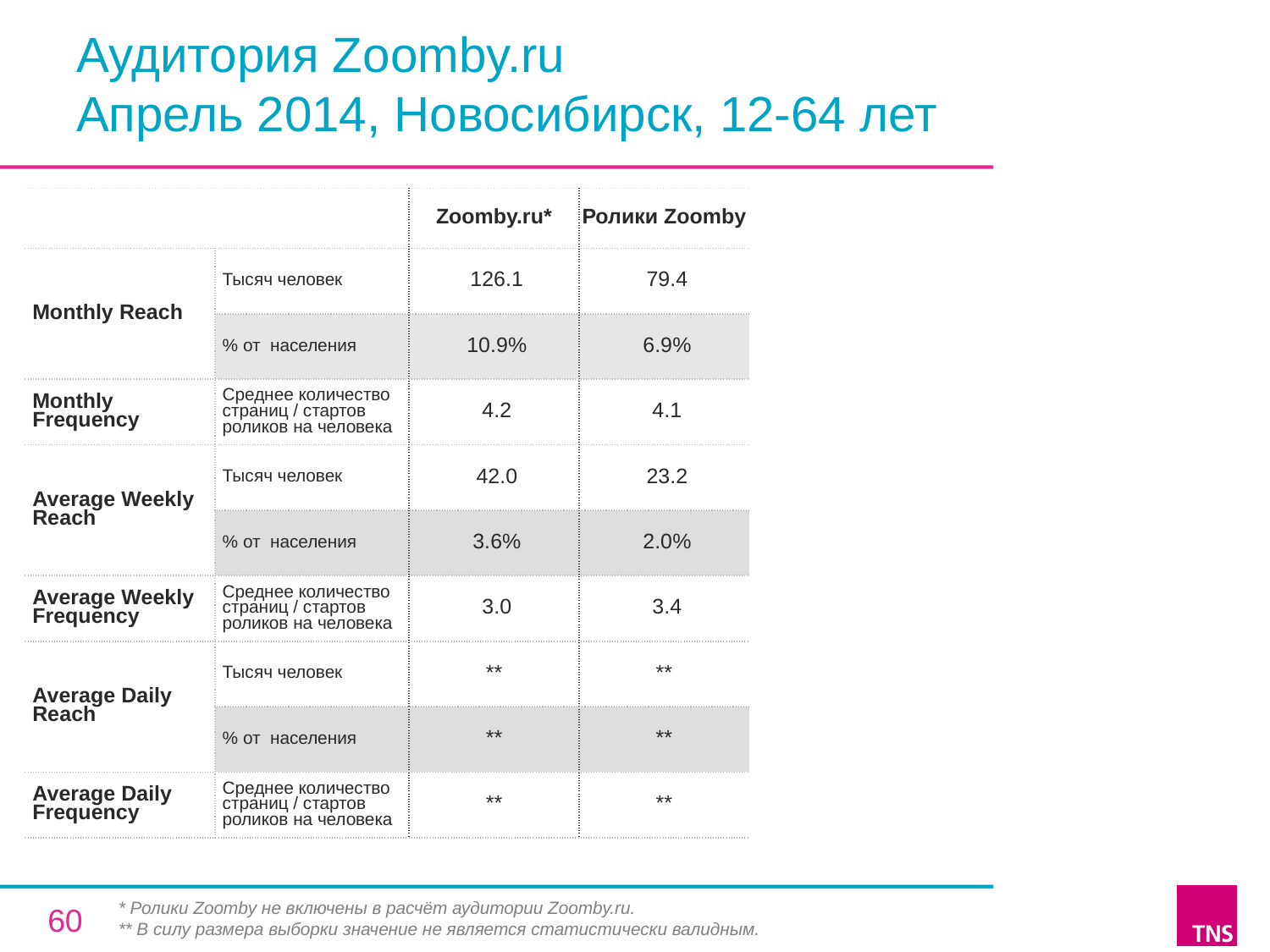

# Аудитория Zoomby.ru Апрель 2014, Новосибирск, 12-64 лет
|  |  | Zoomby.ru\* | Ролики Zoomby |
| --- | --- | --- | --- |
| Monthly Reach | Тысяч человек | 126.1 | 79.4 |
|  | % от населения | 10.9% | 6.9% |
| Monthly Frequency | Среднее количество страниц / стартов роликов на человека | 4.2 | 4.1 |
| Average Weekly Reach | Тысяч человек | 42.0 | 23.2 |
|  | % от населения | 3.6% | 2.0% |
| Average Weekly Frequency | Среднее количество страниц / стартов роликов на человека | 3.0 | 3.4 |
| Average Daily Reach | Тысяч человек | \*\* | \*\* |
|  | % от населения | \*\* | \*\* |
| Average Daily Frequency | Среднее количество страниц / стартов роликов на человека | \*\* | \*\* |
* Ролики Zoomby не включены в расчёт аудитории Zoomby.ru.
** В силу размера выборки значение не является статистически валидным.
60